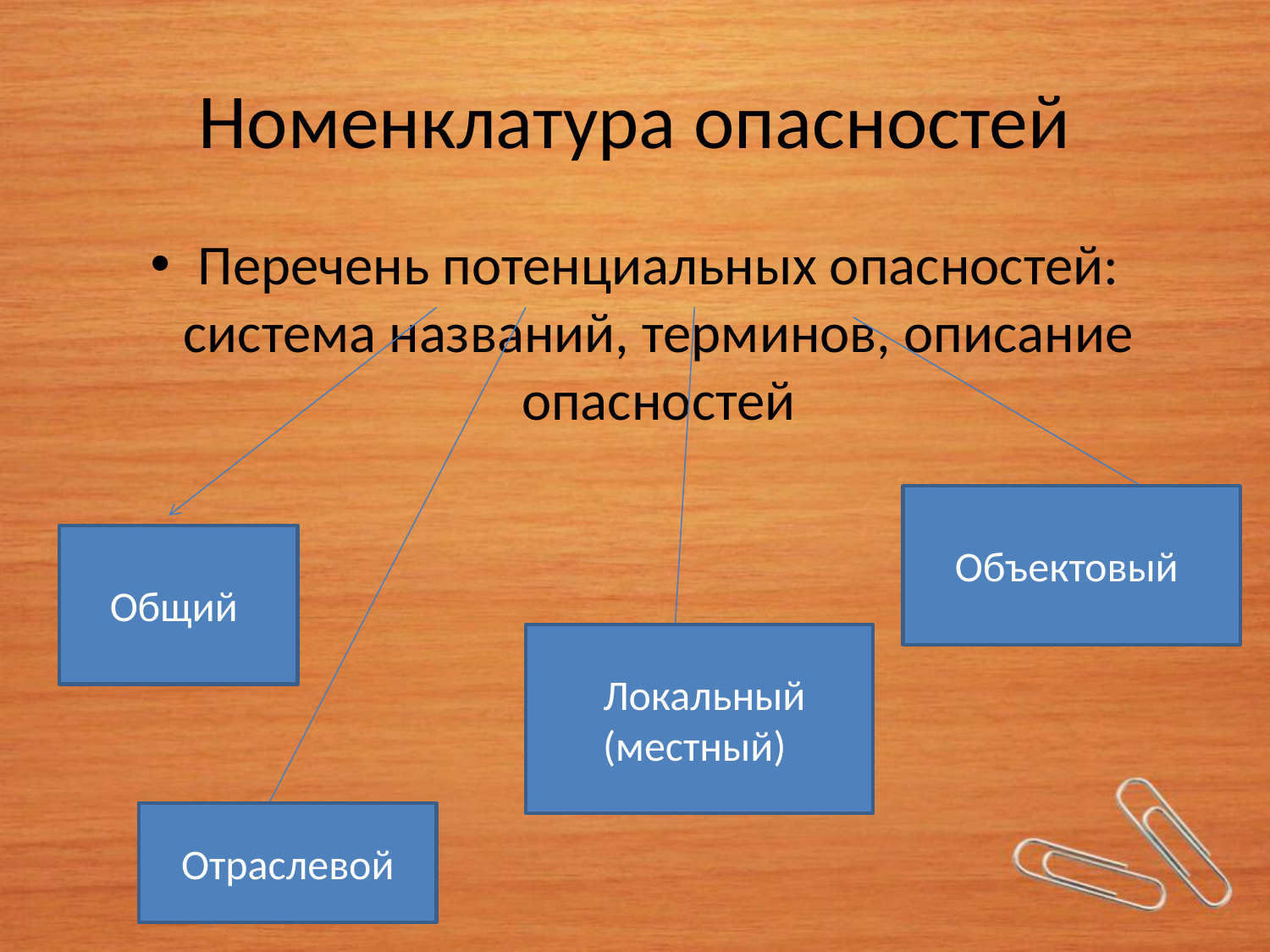

# Номенклатура опасностей
Перечень потенциальных опасностей: система названий, терминов, описание опасностей
Объектовый
Общий
 Локальный (местный)
Отраслевой